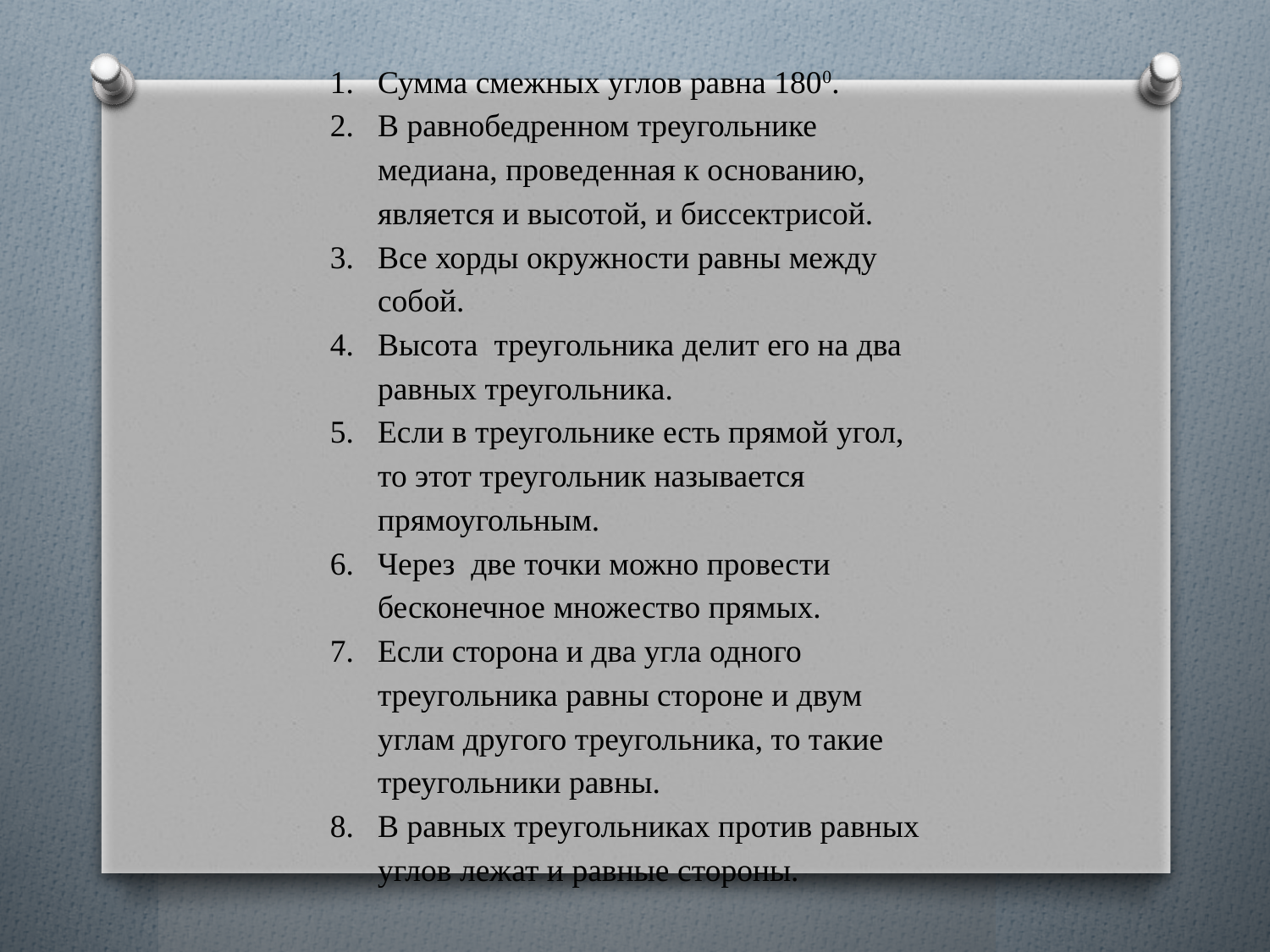

Сумма смежных углов равна 1800.
В равнобедренном треугольнике  медиана, проведенная к основанию, является и высотой, и биссектрисой.
Все хорды окружности равны между собой.
Высота  треугольника делит его на два равных треугольника.
Если в треугольнике есть прямой угол, то этот треугольник называется прямоугольным.
Через  две точки можно провести бесконечное множество прямых.
Если сторона и два угла одного треугольника равны стороне и двум углам другого треугольника, то такие треугольники равны.
В равных треугольниках против равных углов лежат и равные стороны.